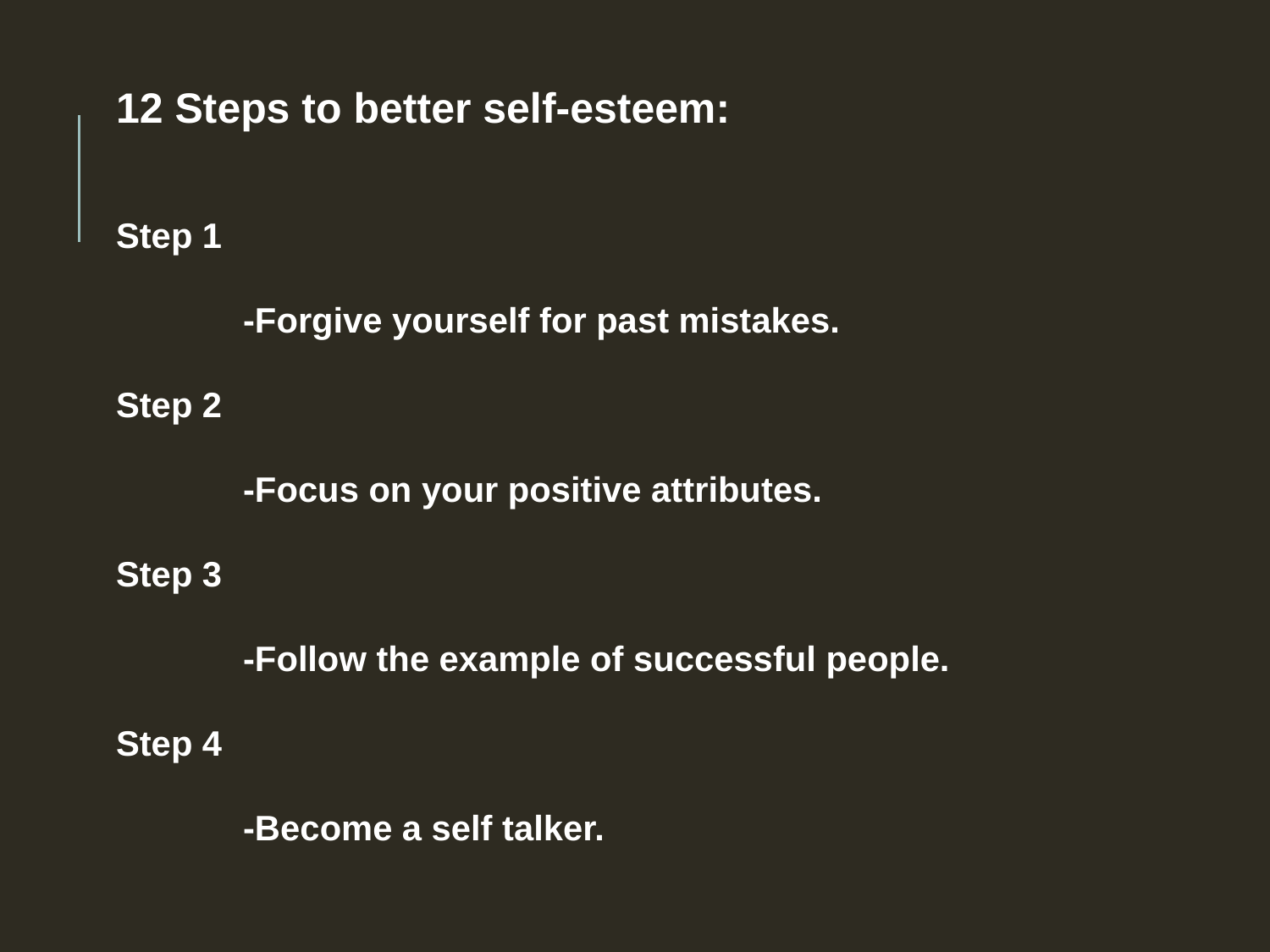

12 Steps to better self-esteem:

Step 1
	-Forgive yourself for past mistakes.
Step 2
	-Focus on your positive attributes.
Step 3
	-Follow the example of successful people.
Step 4
	-Become a self talker.